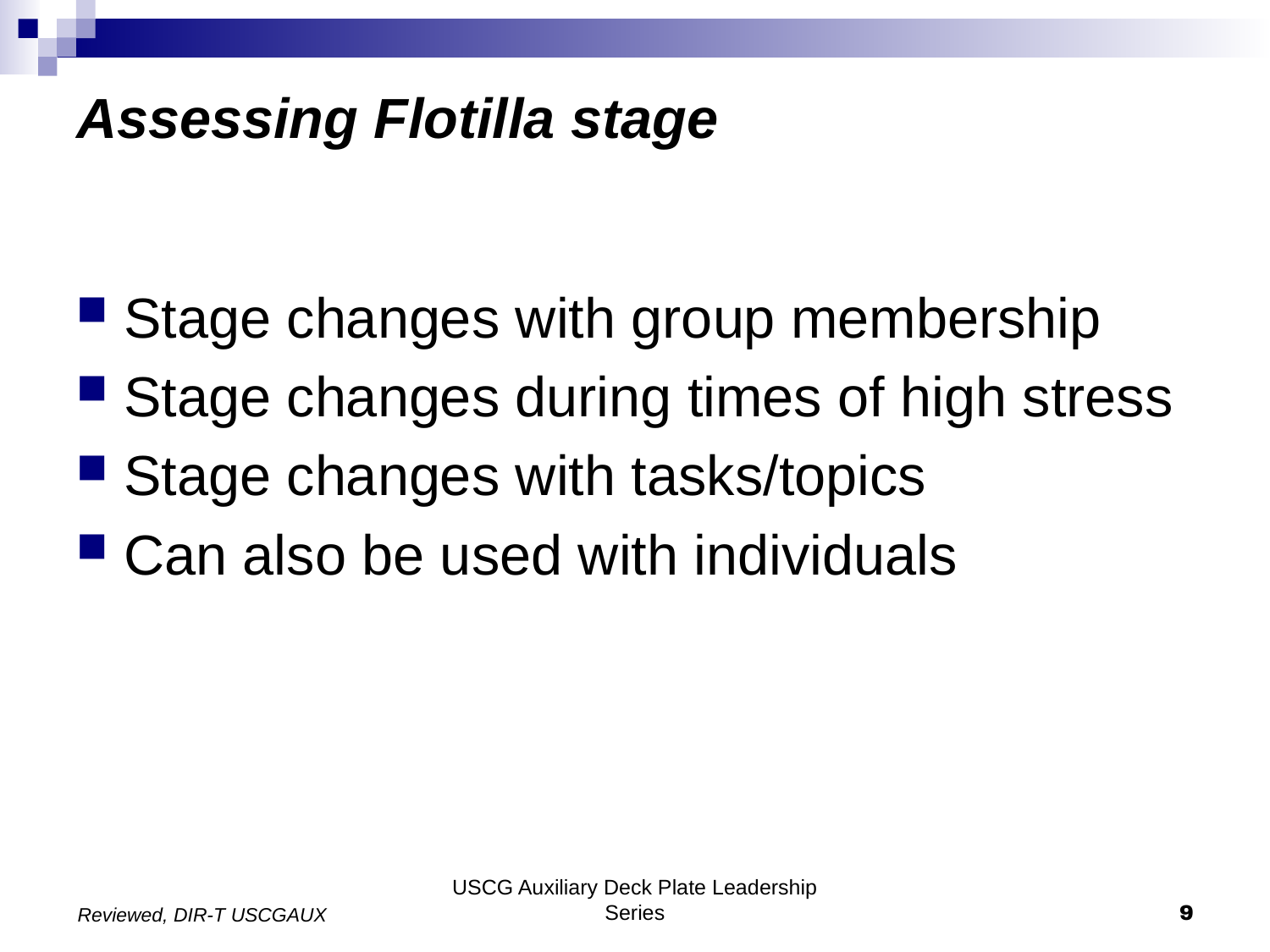

# Assessing Flotilla stage
Stage changes with group membership
Stage changes during times of high stress
Stage changes with tasks/topics
Can also be used with individuals
USCG Auxiliary Deck Plate Leadership Series
9
Reviewed, DIR-T USCGAUX